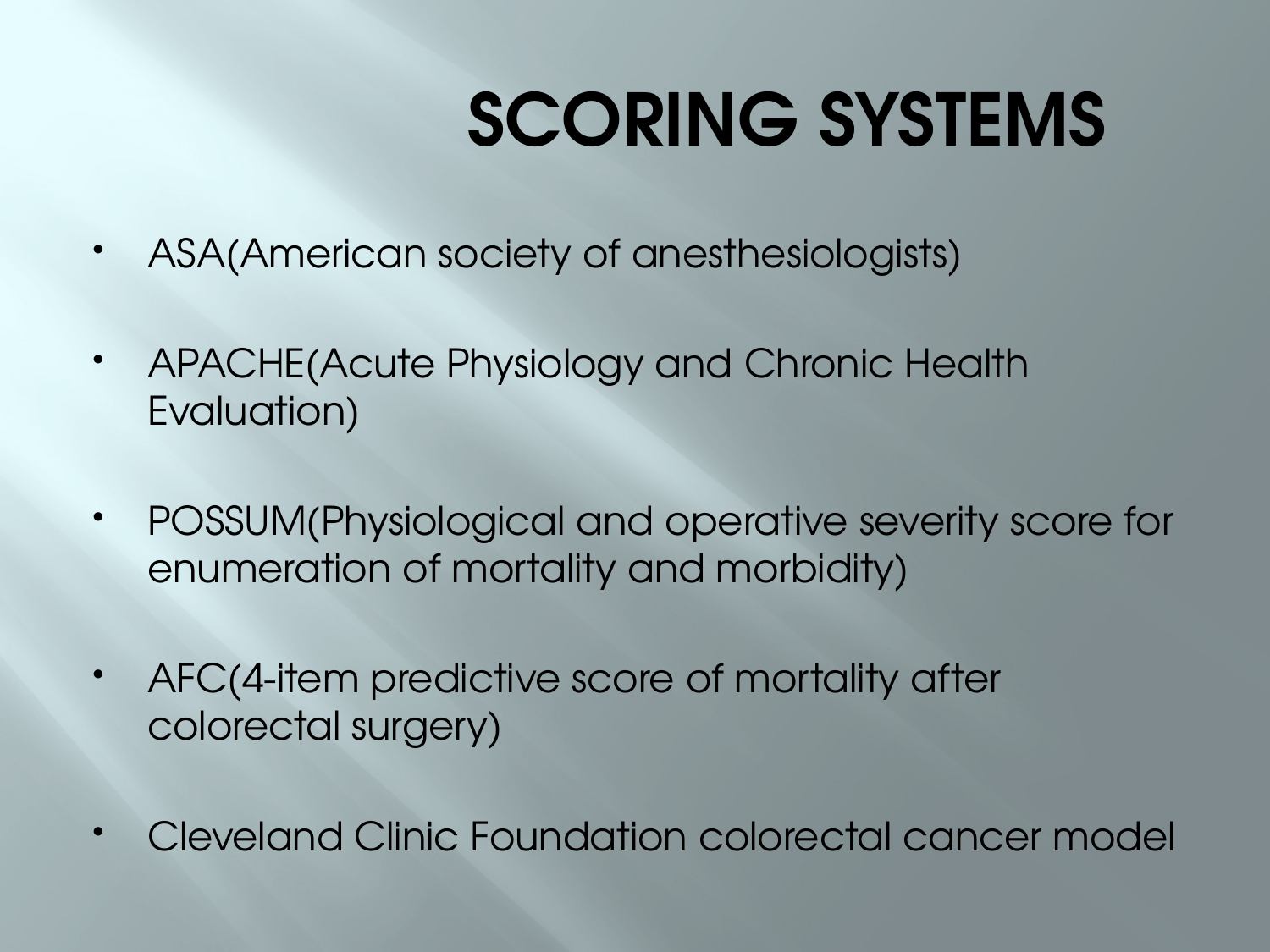

# SCORING SYSTEMS
ASA(American society of anesthesiologists)

APACHE(Acute Physiology and Chronic Health Evaluation)

POSSUM(Physiological and operative severity score for enumeration of mortality and morbidity)

AFC(4-item predictive score of mortality after colorectal surgery)

Cleveland Clinic Foundation colorectal cancer model